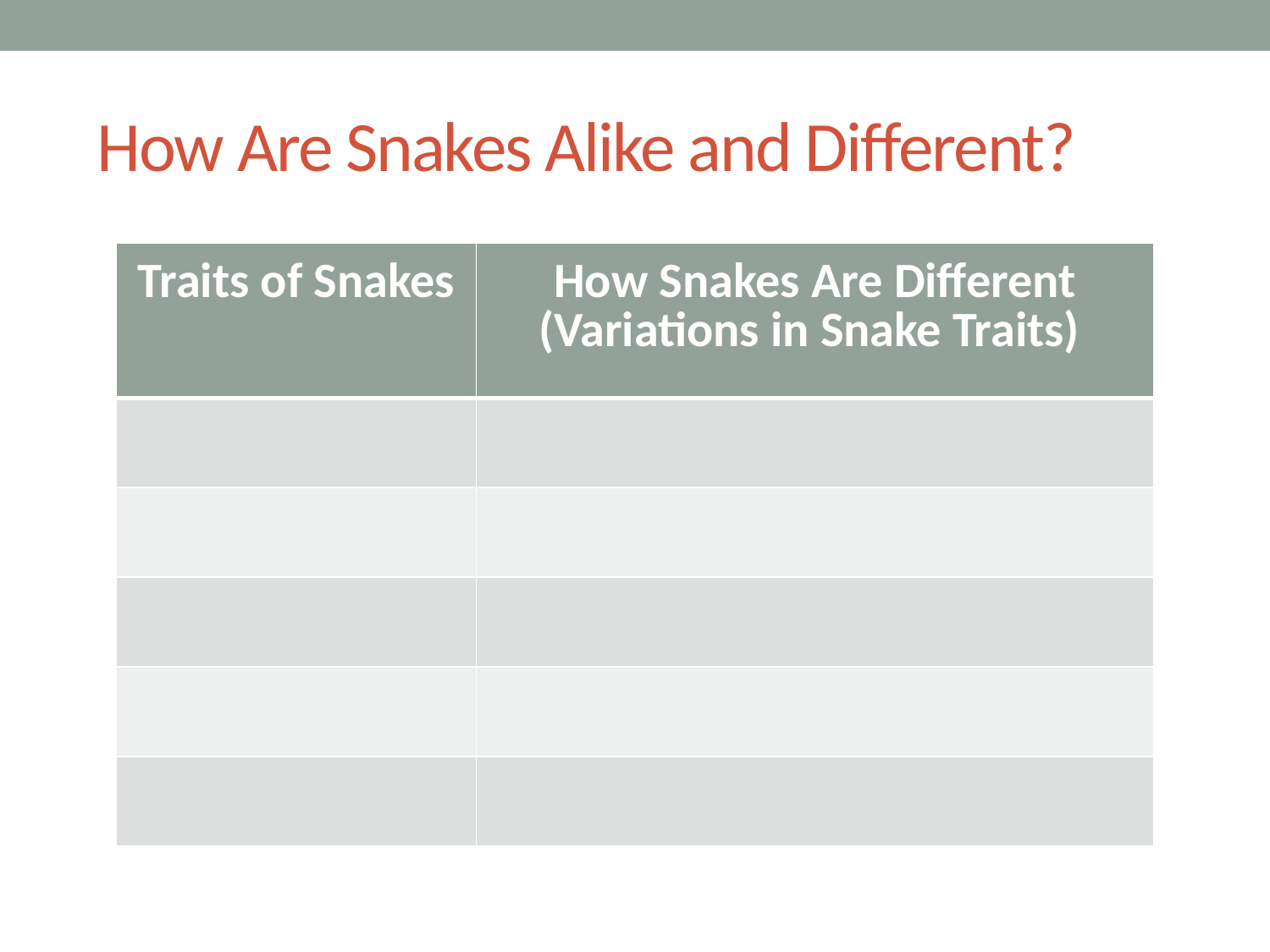

# How Are Snakes Alike and Different?

| Traits of Snakes | How Snakes Are Different (Variations in Snake Traits) |
| --- | --- |
|  |  |
|  |  |
|  |  |
|  |  |
|  |  |